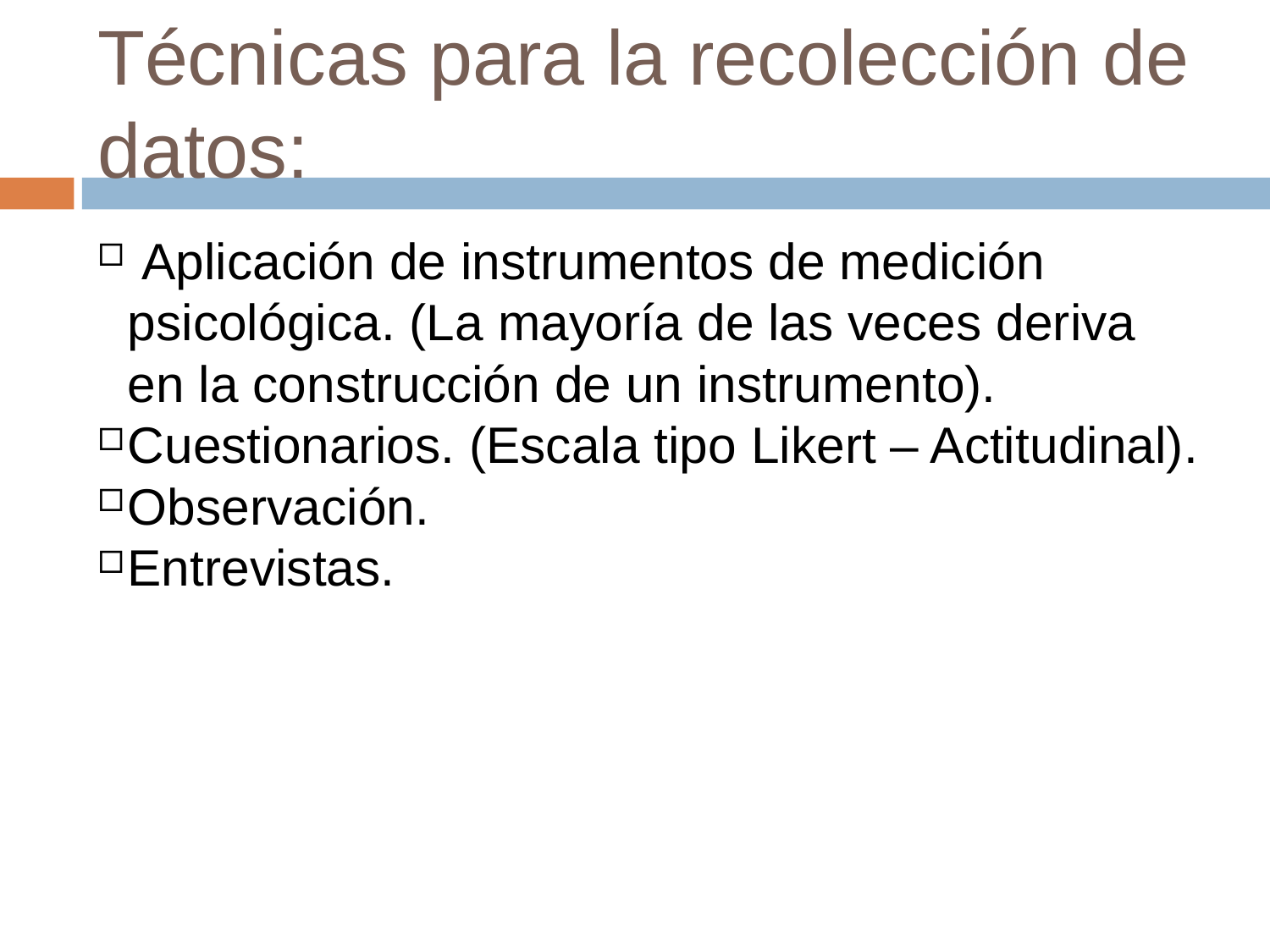

Técnicas para la recolección de datos:
 Aplicación de instrumentos de medición psicológica. (La mayoría de las veces deriva en la construcción de un instrumento).
Cuestionarios. (Escala tipo Likert – Actitudinal).
Observación.
Entrevistas.